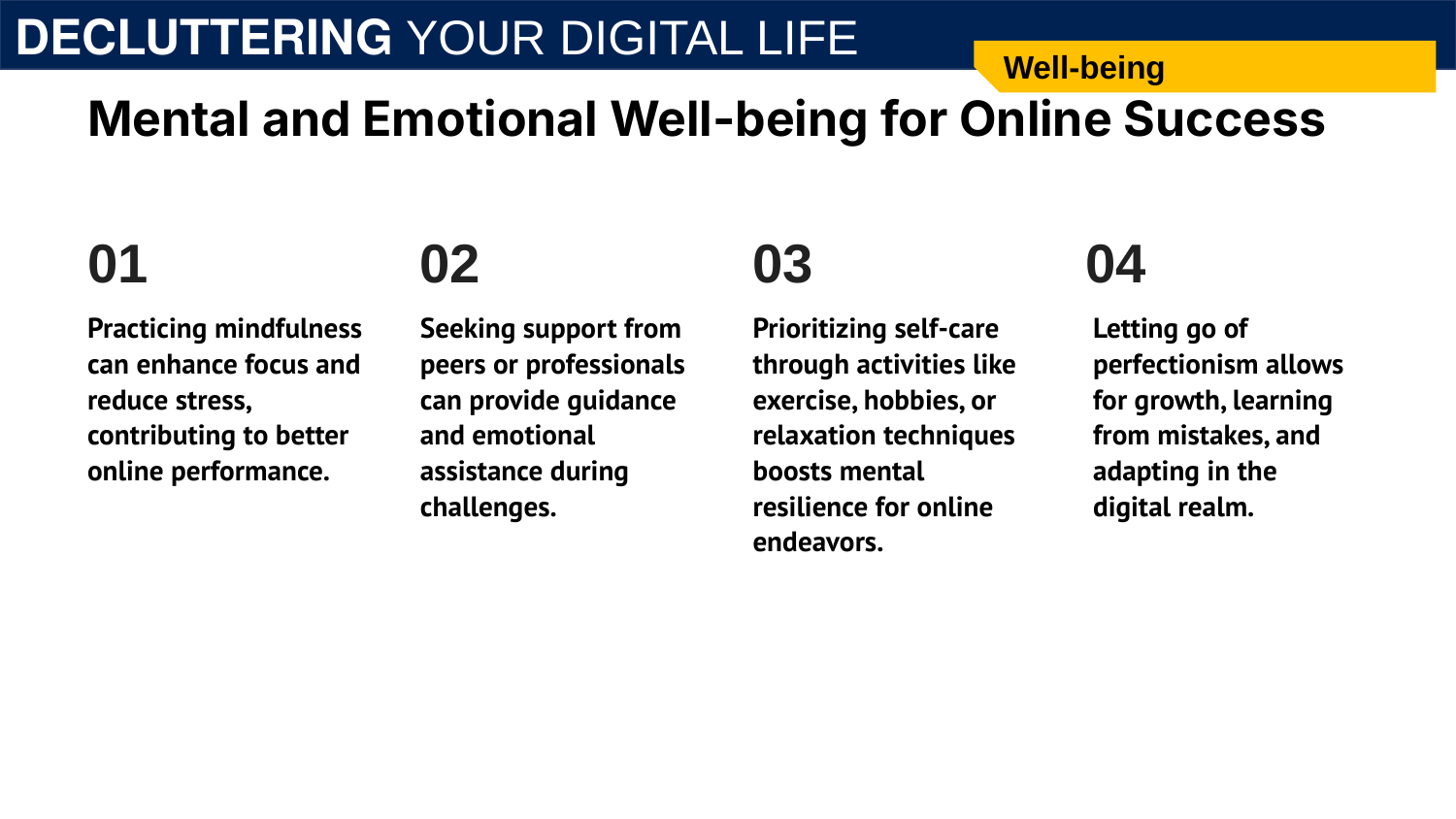

DECLUTTERING YOUR DIGITAL LIFE
Well-being

# Mental and Emotional Well-being for Online Success
01
02
03
04
Practicing mindfulness can enhance focus and reduce stress, contributing to better online performance.
Seeking support from peers or professionals can provide guidance and emotional assistance during challenges.
Prioritizing self-care through activities like exercise, hobbies, or relaxation techniques boosts mental resilience for online endeavors.
Letting go of perfectionism allows for growth, learning from mistakes, and adapting in the digital realm.